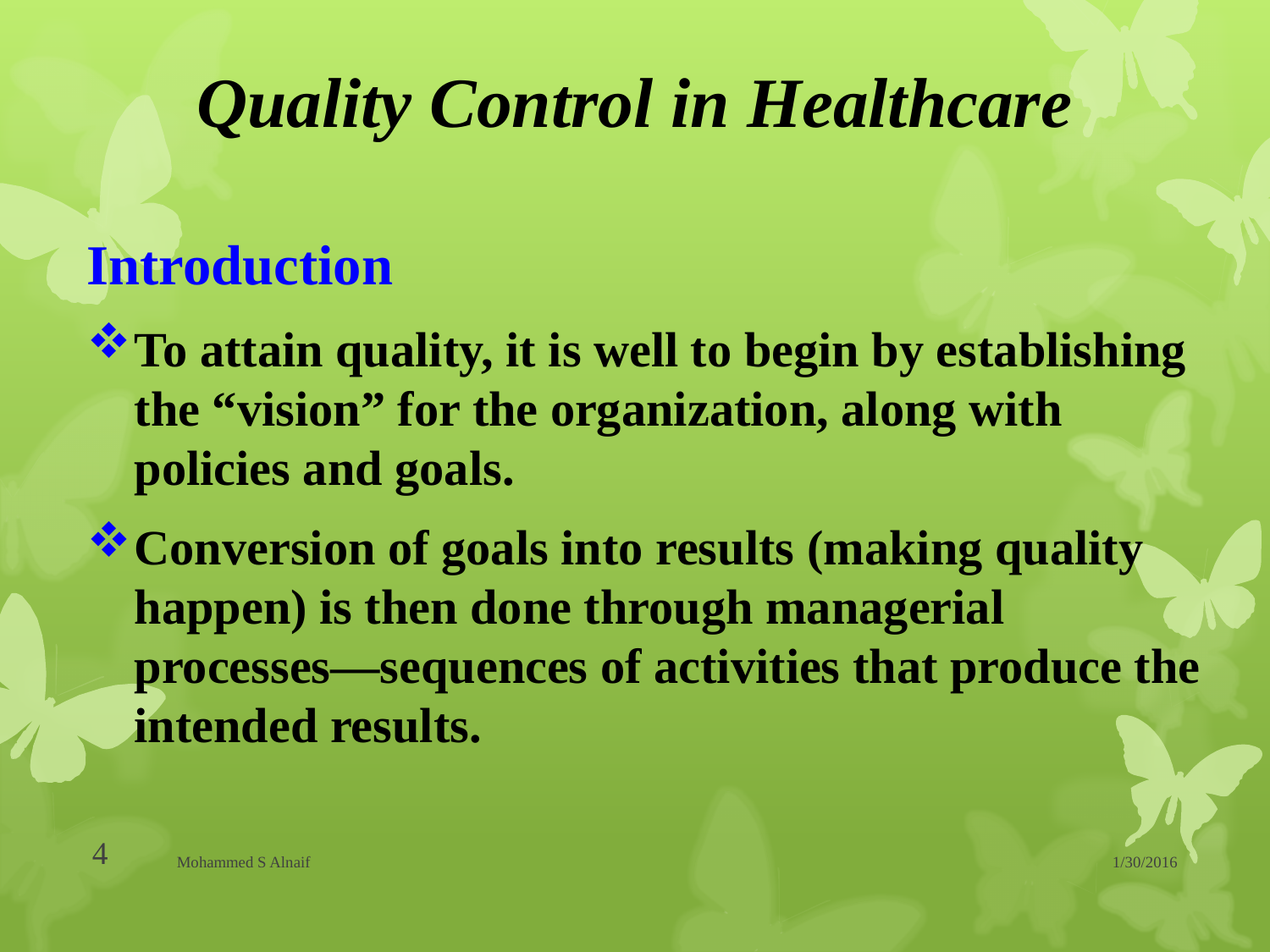

# Quality Control in Healthcare
Introduction
To attain quality, it is well to begin by establishing the “vision” for the organization, along with policies and goals.
Conversion of goals into results (making quality happen) is then done through managerial processes—sequences of activities that produce the intended results.
4
Mohammed S Alnaif
1/30/2016